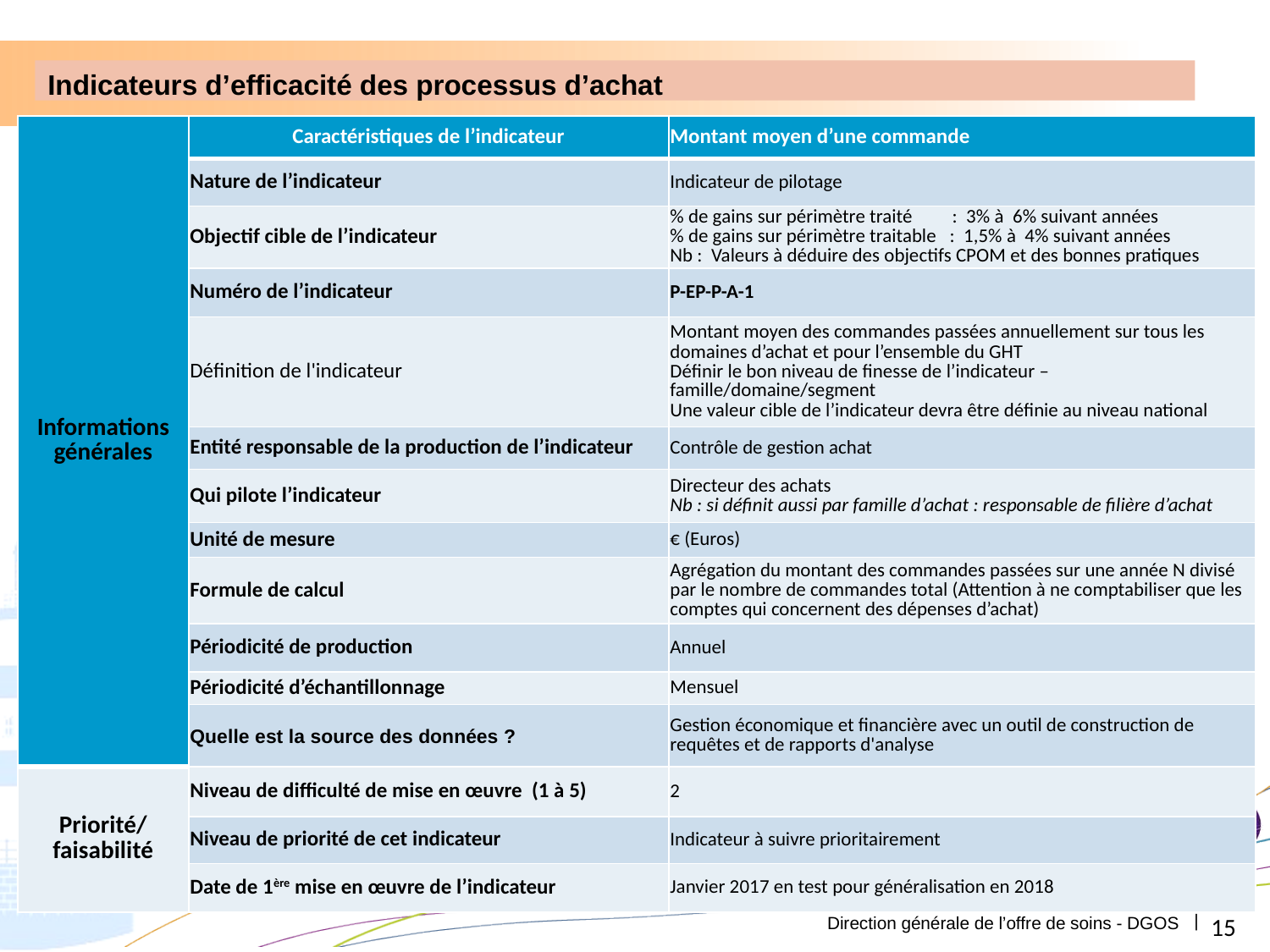

Indicateurs d’efficacité des processus d’achat
| Informations générales | Caractéristiques de l’indicateur | Montant moyen d’une commande |
| --- | --- | --- |
|  | Nature de l’indicateur | Indicateur de pilotage |
|  | Objectif cible de l’indicateur | % de gains sur périmètre traité : 3% à 6% suivant années % de gains sur périmètre traitable : 1,5% à 4% suivant années Nb : Valeurs à déduire des objectifs CPOM et des bonnes pratiques |
|  | Numéro de l’indicateur | P-EP-P-A-1 |
|  | Définition de l'indicateur | Montant moyen des commandes passées annuellement sur tous les domaines d’achat et pour l’ensemble du GHT Définir le bon niveau de finesse de l’indicateur – famille/domaine/segment Une valeur cible de l’indicateur devra être définie au niveau national |
|  | Entité responsable de la production de l’indicateur | Contrôle de gestion achat |
|  | Qui pilote l’indicateur | Directeur des achats Nb : si définit aussi par famille d’achat : responsable de filière d’achat |
|  | Unité de mesure | € (Euros) |
|  | Formule de calcul | Agrégation du montant des commandes passées sur une année N divisé par le nombre de commandes total (Attention à ne comptabiliser que les comptes qui concernent des dépenses d’achat) |
|  | Périodicité de production | Annuel |
|  | Périodicité d’échantillonnage | Mensuel |
|  | Quelle est la source des données ? | Gestion économique et financière avec un outil de construction de requêtes et de rapports d'analyse |
| Priorité/ faisabilité | Niveau de difficulté de mise en œuvre (1 à 5) | 2 |
|  | Niveau de priorité de cet indicateur | Indicateur à suivre prioritairement |
|  | Date de 1ère mise en œuvre de l’indicateur | Janvier 2017 en test pour généralisation en 2018 |
15